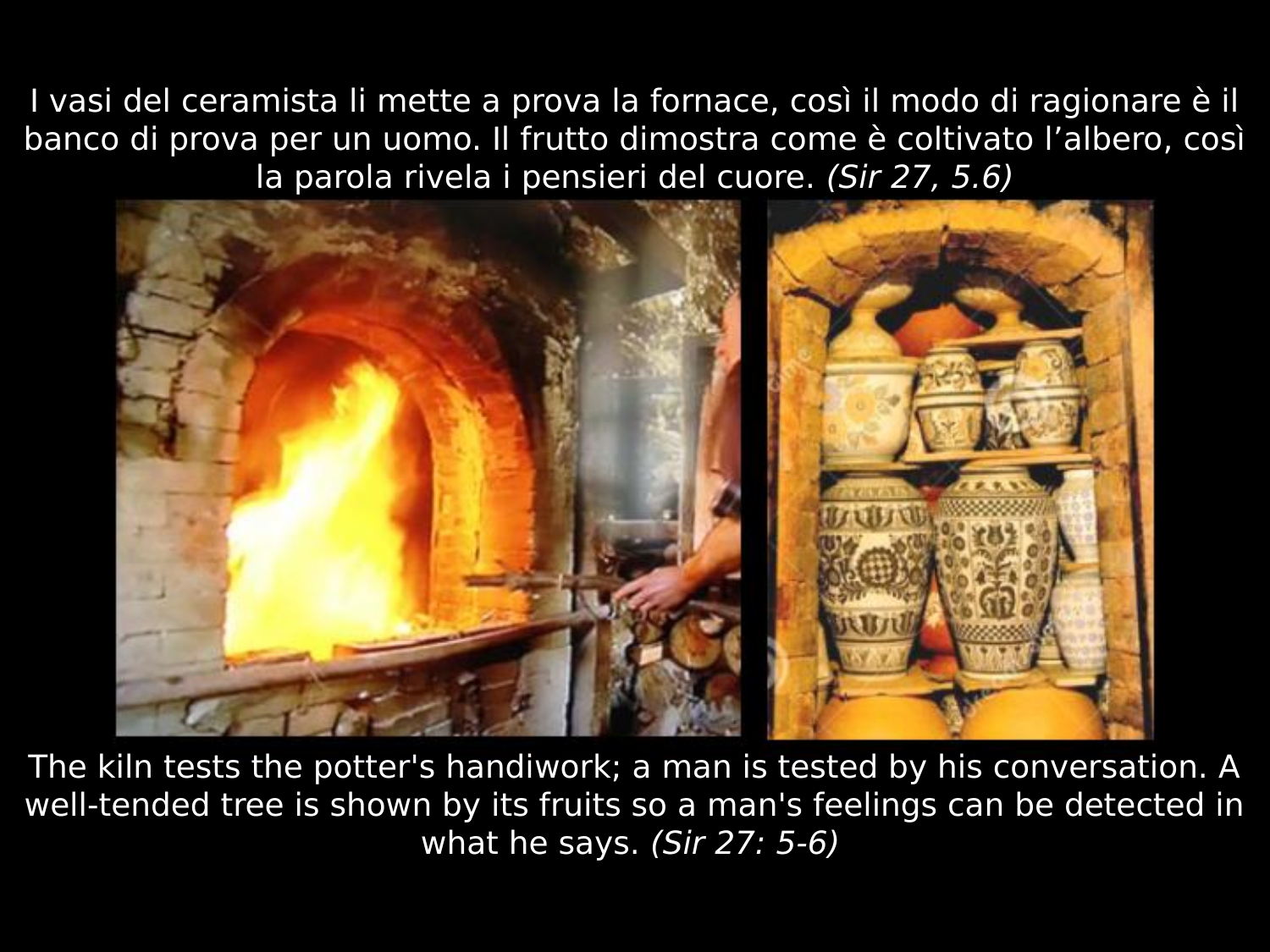

#
I vasi del ceramista li mette a prova la fornace, così il modo di ragionare è il banco di prova per un uomo. Il frutto dimostra come è coltivato l’albero, così la parola rivela i pensieri del cuore. (Sir 27, 5.6)
The kiln tests the potter's handiwork; a man is tested by his conversation. A well-tended tree is shown by its fruits so a man's feelings can be detected in what he says. (Sir 27: 5-6)